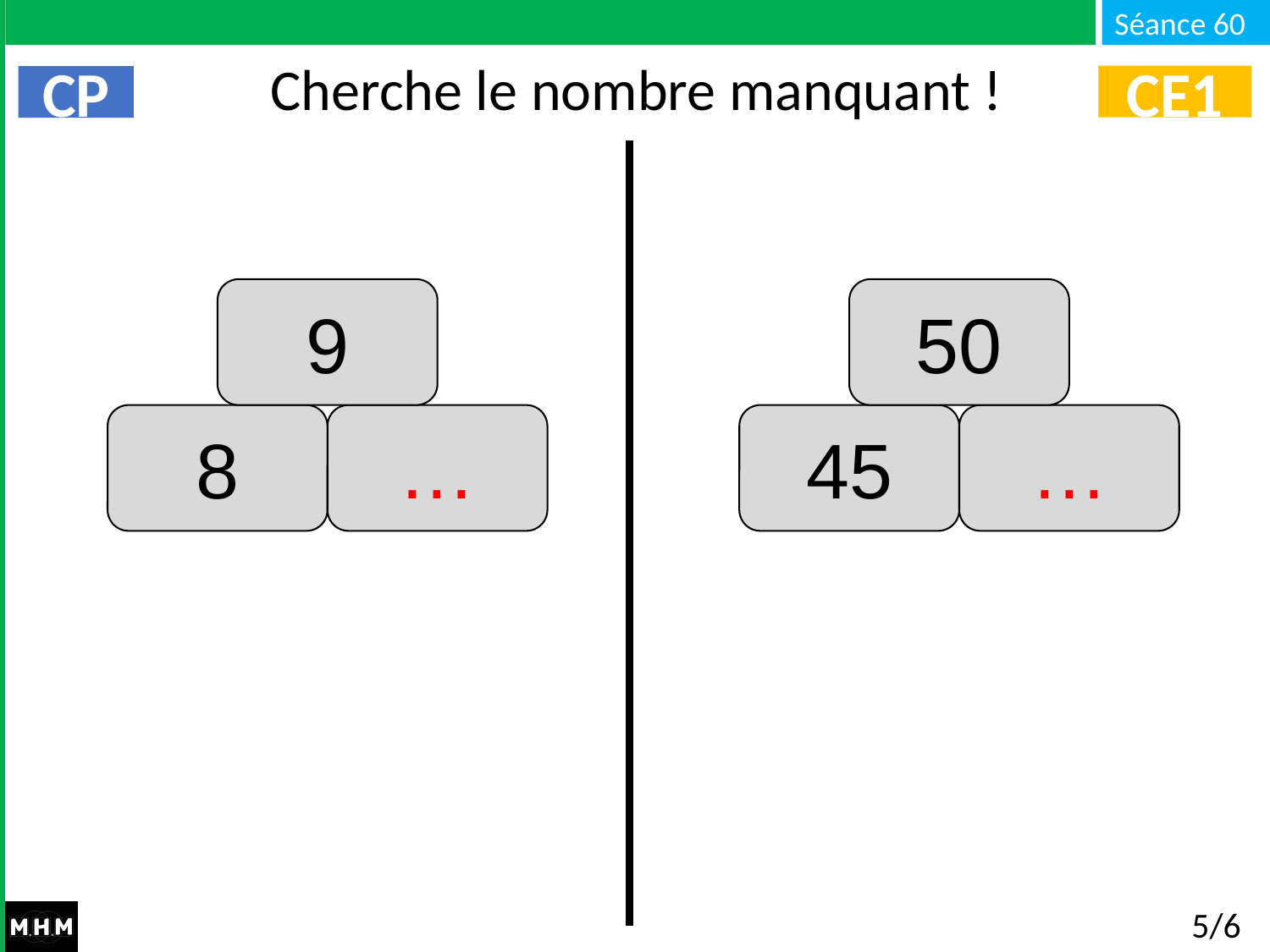

# Cherche le nombre manquant !
CE1
CP
50
9
…
…
45
8
5/6